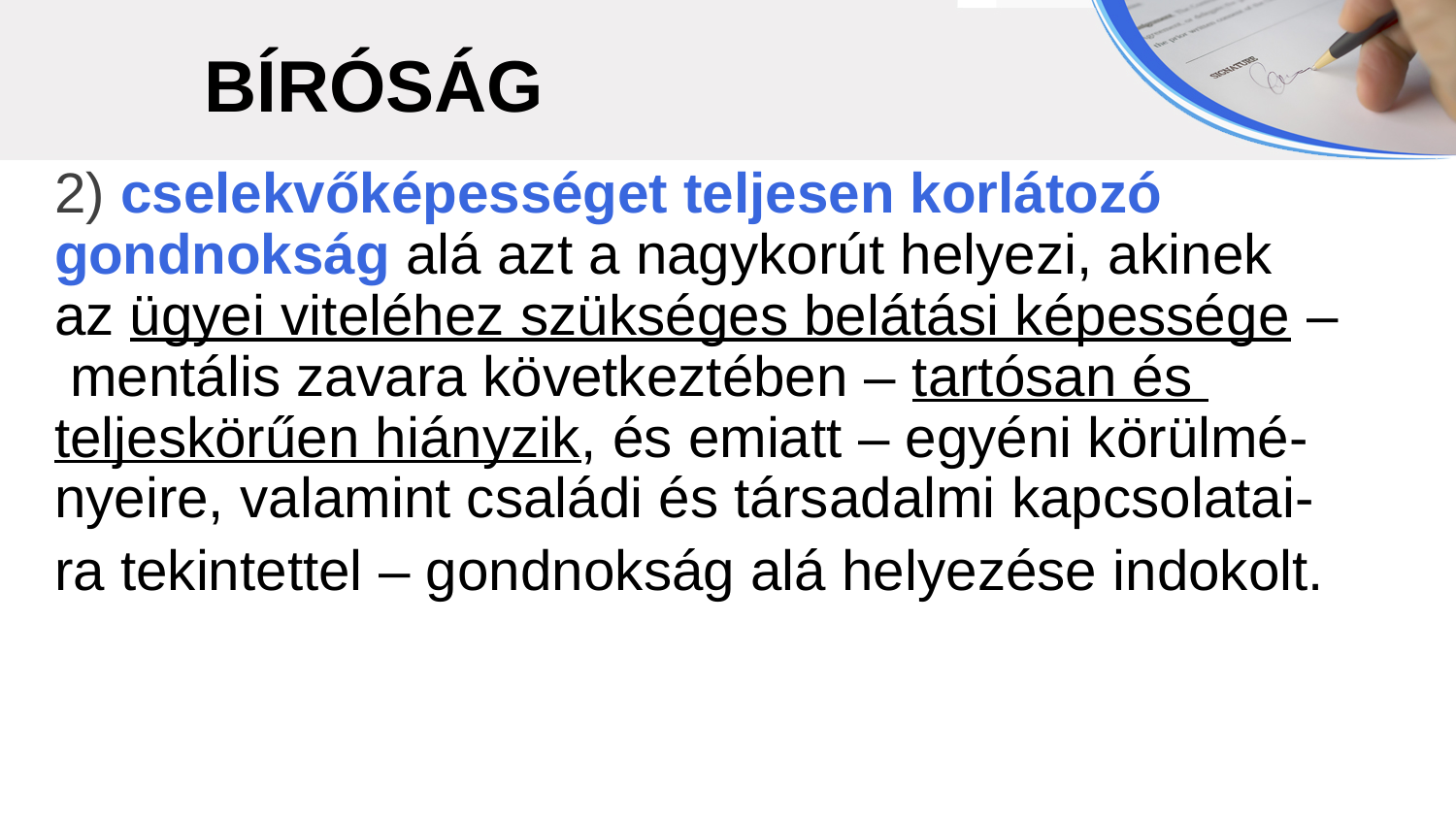

BÍRÓSÁG
2) cselekvőképességet teljesen korlátozó
gondnokság alá azt a nagykorút helyezi, akinek
az ügyei viteléhez szükséges belátási képessége –  mentális zavara következtében – tartósan és
teljeskörűen hiányzik, és emiatt – egyéni körülmé-
nyeire, valamint családi és társadalmi kapcsolatai-
ra tekintettel – gondnokság alá helyezése indokolt.